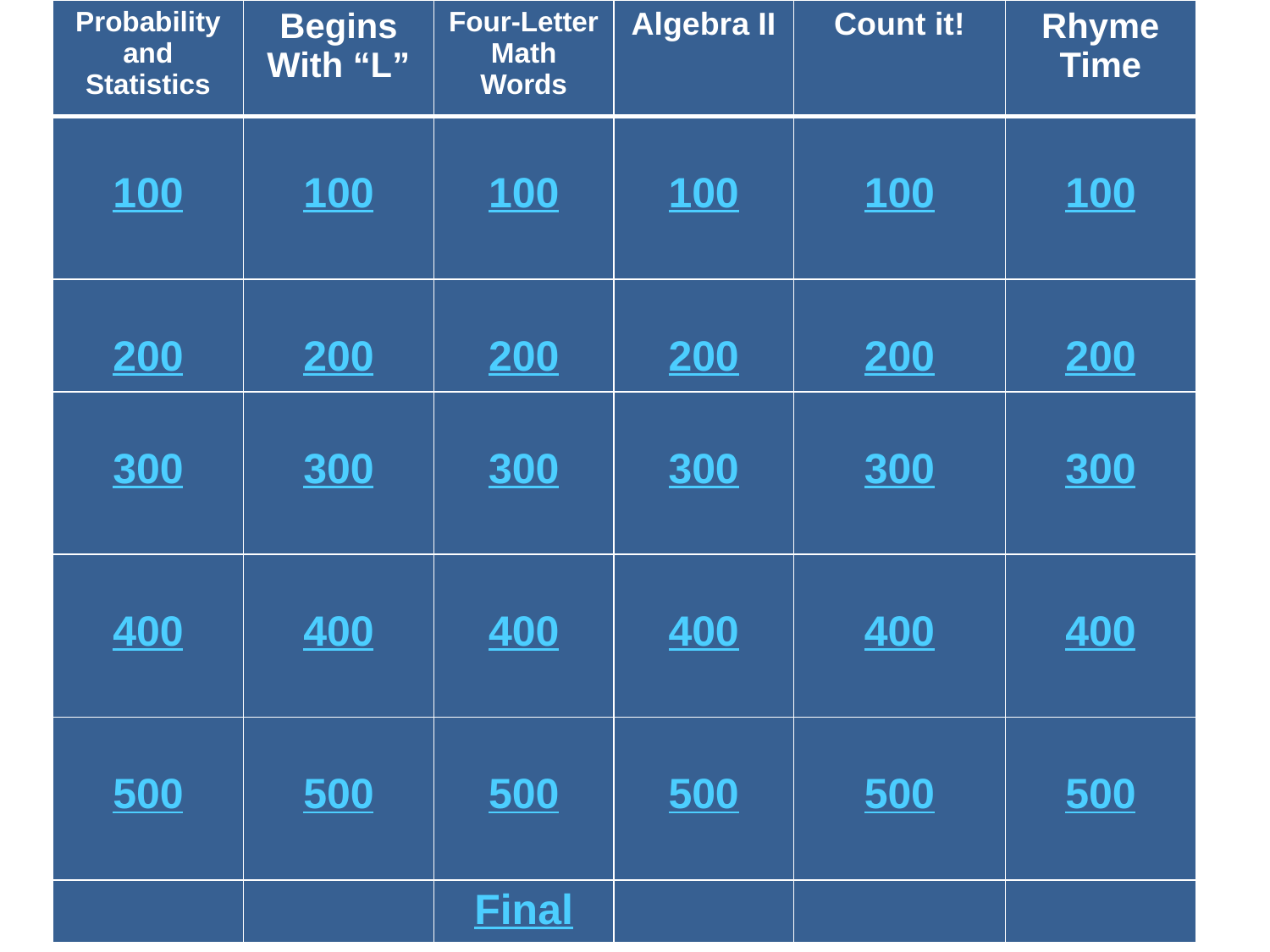

| Probability and Statistics | Begins With “L” | Four-Letter Math Words | Algebra II | Count it! | Rhyme Time |
| --- | --- | --- | --- | --- | --- |
| 100 | 100 | 100 | 100 | 100 | 100 |
| 200 | 200 | 200 | 200 | 200 | 200 |
| 300 | 300 | 300 | 300 | 300 | 300 |
| 400 | 400 | 400 | 400 | 400 | 400 |
| 500 | 500 | 500 | 500 | 500 | 500 |
|  |  | Final |  |  |  |